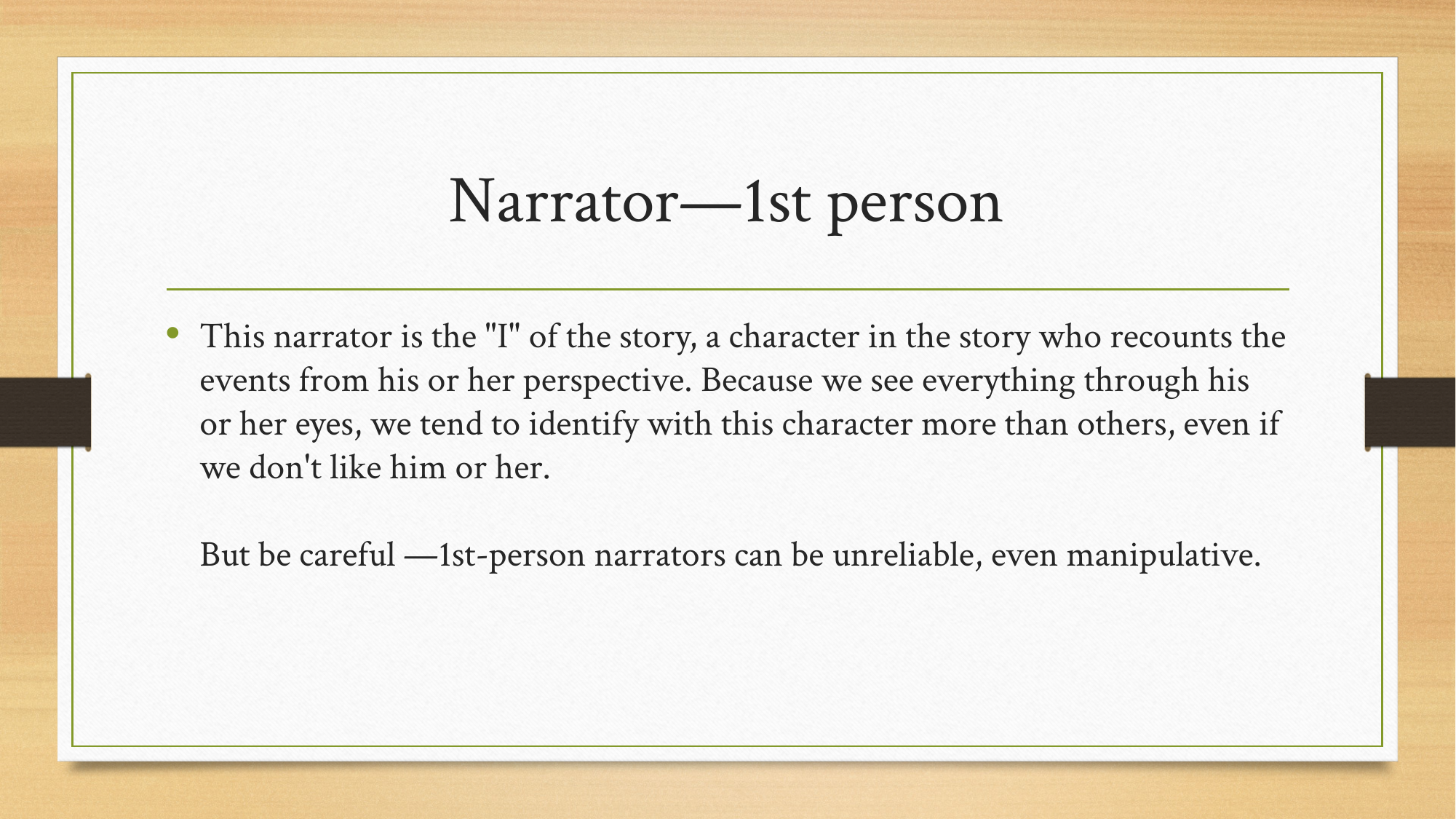

# Narrator—1st person
This narrator is the "I" of the story, a character in the story who recounts the events from his or her perspective. Because we see everything through his or her eyes, we tend to identify with this character more than others, even if we don't like him or her.
But be careful —1st-person narrators can be unreliable, even manipulative.